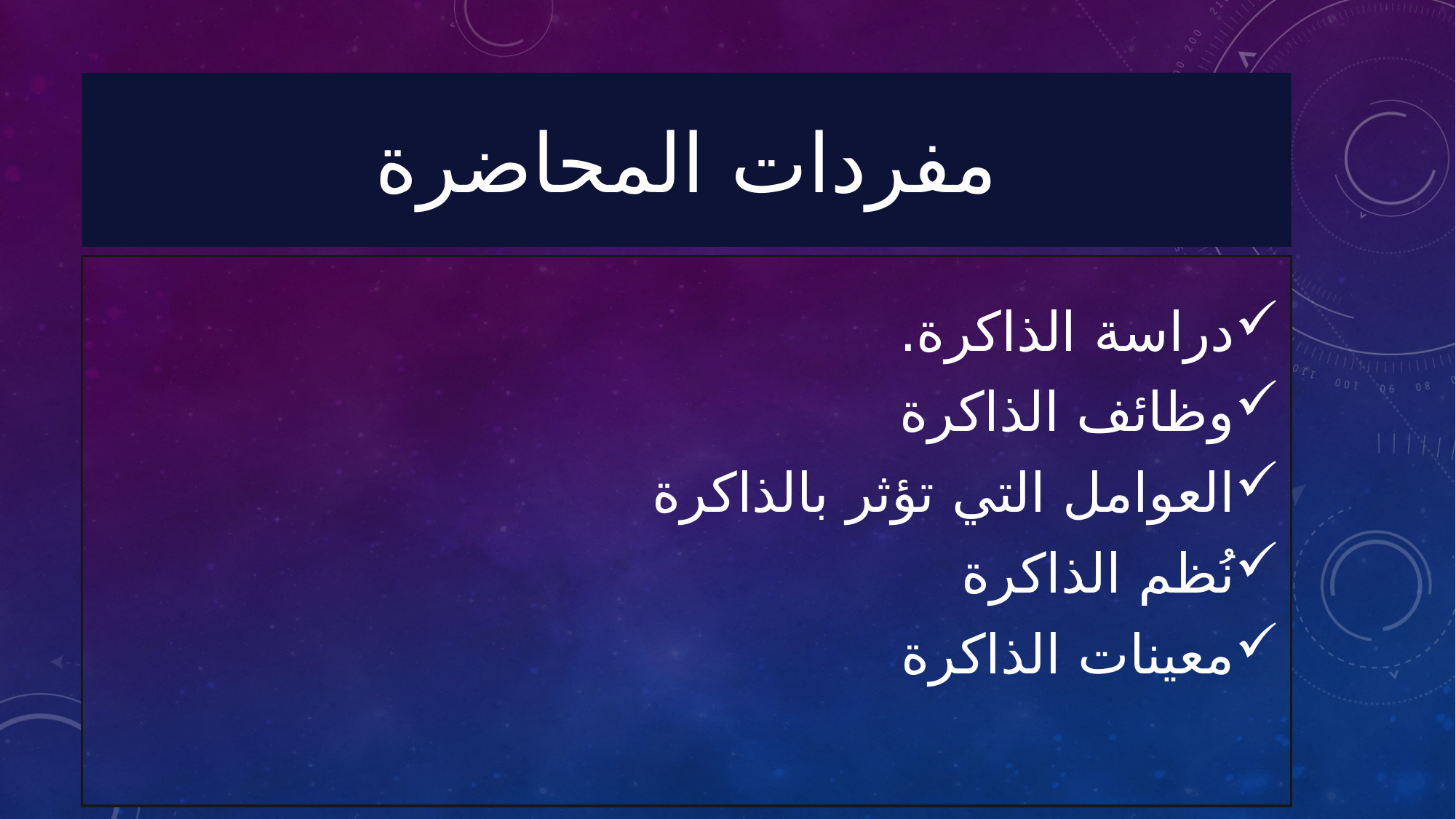

# مفردات المحاضرة
دراسة الذاكرة.
وظائف الذاكرة
العوامل التي تؤثر بالذاكرة
نُظم الذاكرة
معينات الذاكرة